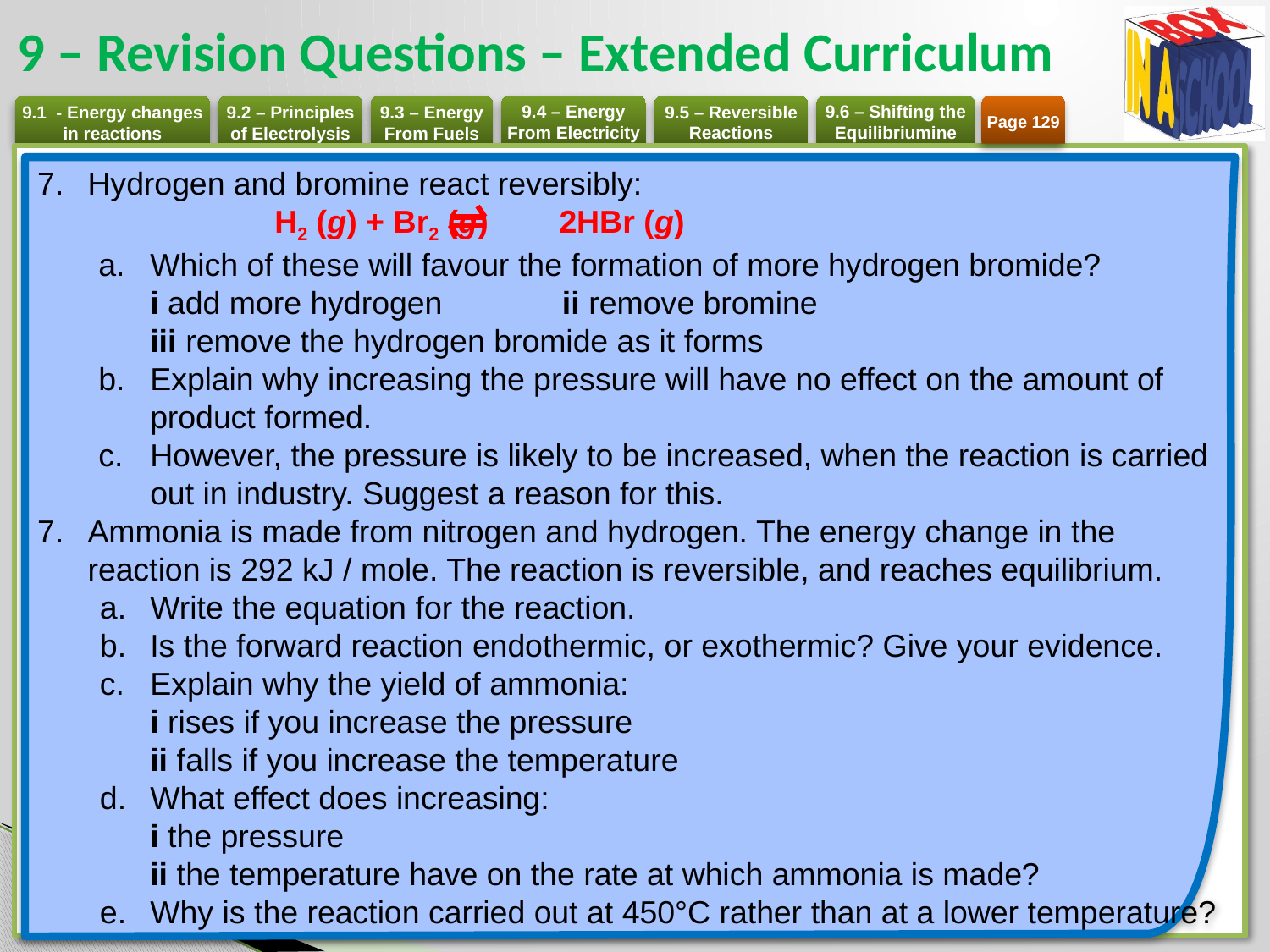

# 9 – Revision Questions – Extended Curriculum
Page 129
Hydrogen and bromine react reversibly:
	H2 (g) + Br2 (g)        2HBr (g)
Which of these will favour the formation of more hydrogen bromide?
i add more hydrogen 	ii remove bromine
iii remove the hydrogen bromide as it forms
Explain why increasing the pressure will have no effect on the amount of product formed.
However, the pressure is likely to be increased, when the reaction is carried out in industry. Suggest a reason for this.
Ammonia is made from nitrogen and hydrogen. The energy change in the reaction is 292 kJ / mole. The reaction is reversible, and reaches equilibrium.
Write the equation for the reaction.
Is the forward reaction endothermic, or exothermic? Give your evidence.
Explain why the yield of ammonia:
i rises if you increase the pressure
ii falls if you increase the temperature
What effect does increasing:
i the pressure
ii the temperature have on the rate at which ammonia is made?
Why is the reaction carried out at 450°C rather than at a lower temperature?